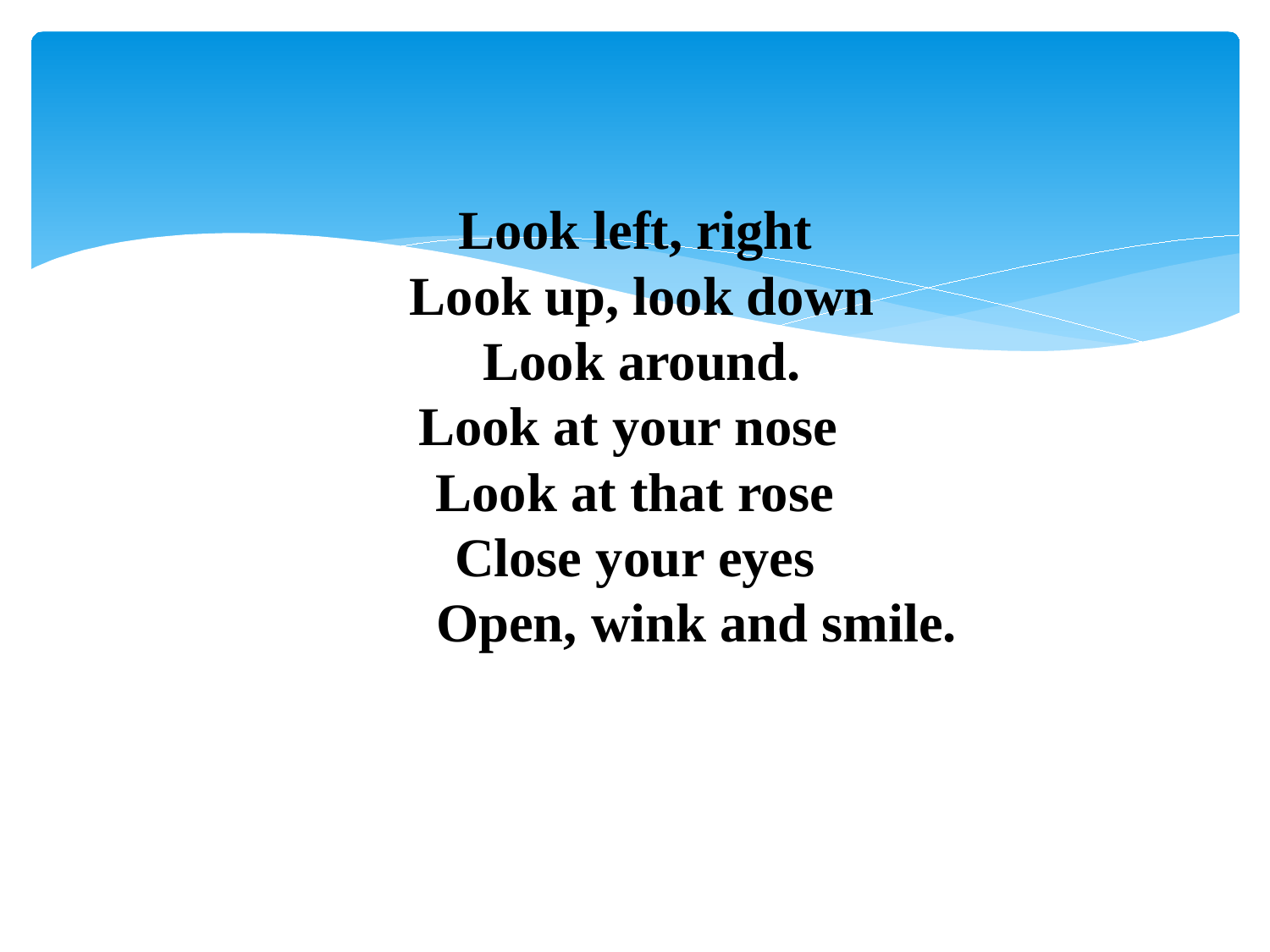

# Look left, right  Look up, look down  Look around. Look at your nose   Look at that rose   Close your eyes   Open, wink and smile.  Close your eyes   Open, wink and smile.